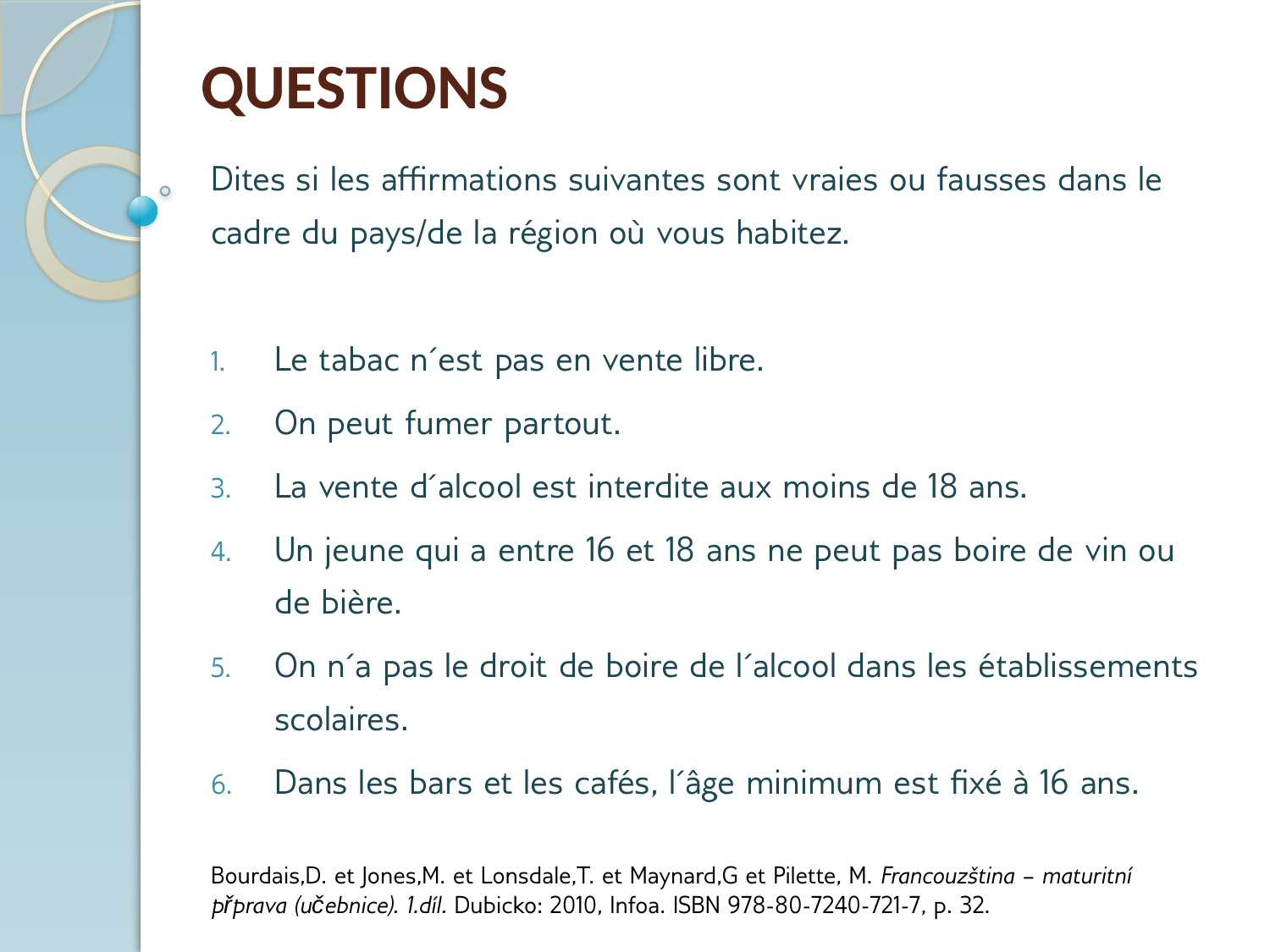

# QUESTIONS
Dites si les affirmations suivantes sont vraies ou fausses dans le cadre du pays/de la région où vous habitez.

Le tabac n´est pas en vente libre.
On peut fumer partout.
La vente d´alcool est interdite aux moins de 18 ans.
Un jeune qui a entre 16 et 18 ans ne peut pas boire de vin ou de bière.
On n´a pas le droit de boire de l´alcool dans les établissements scolaires.
Dans les bars et les cafés, l´âge minimum est fixé à 16 ans.

Bourdais,D. et Jones,M. et Lonsdale,T. et Maynard,G et Pilette, M. Francouzština – maturitní přprava (učebnice). 1.díl. Dubicko: 2010, Infoa. ISBN 978-80-7240-721-7, p. 32.